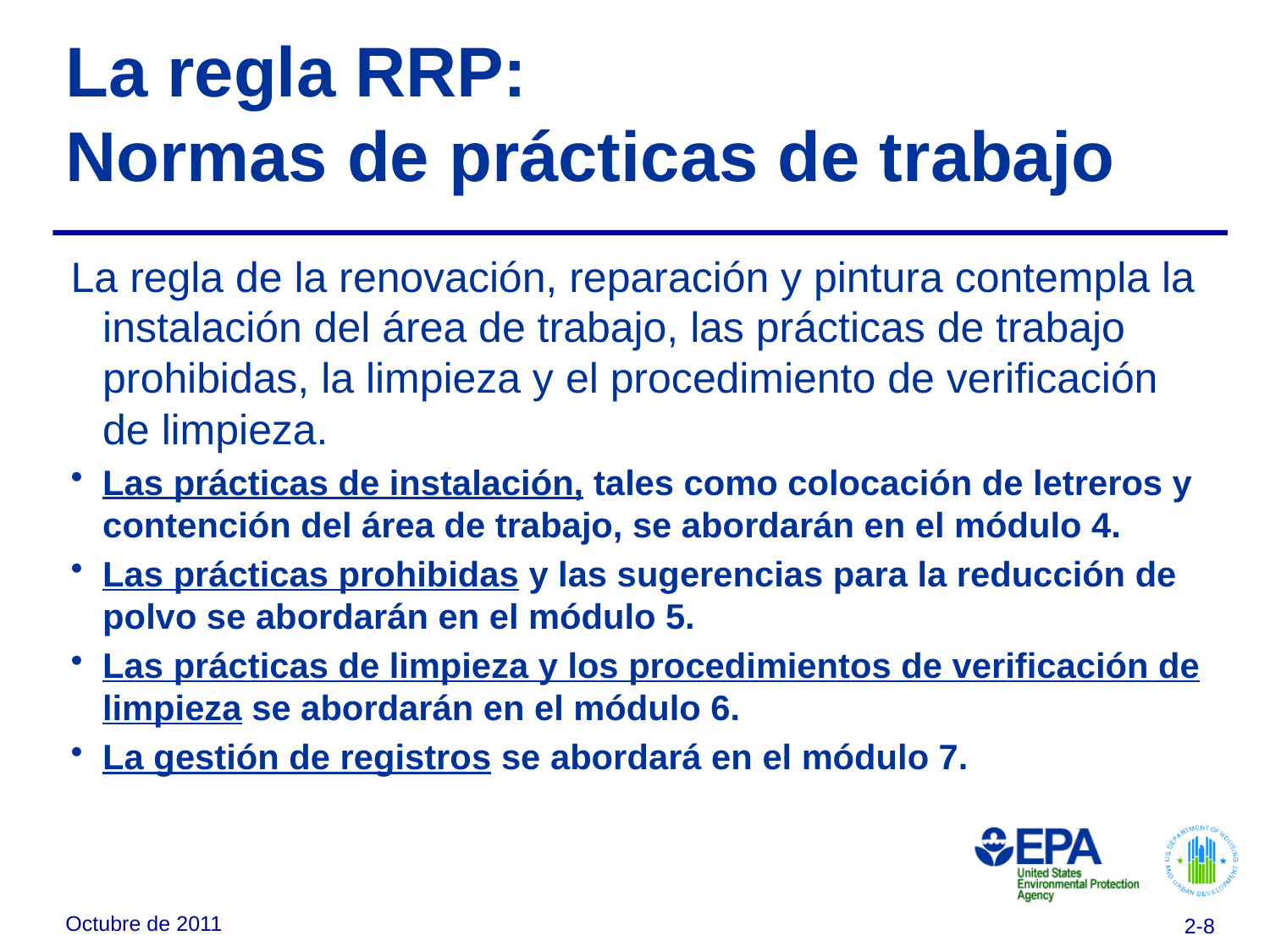

# La regla RRP:                         Normas de prácticas de trabajo
La regla de la renovación, reparación y pintura contempla la instalación del área de trabajo, las prácticas de trabajo prohibidas, la limpieza y el procedimiento de verificación de limpieza.
Las prácticas de instalación, tales como colocación de letreros y contención del área de trabajo, se abordarán en el módulo 4.
Las prácticas prohibidas y las sugerencias para la reducción de polvo se abordarán en el módulo 5.
Las prácticas de limpieza y los procedimientos de verificación de limpieza se abordarán en el módulo 6.
La gestión de registros se abordará en el módulo 7.
Octubre de 2011
2-8